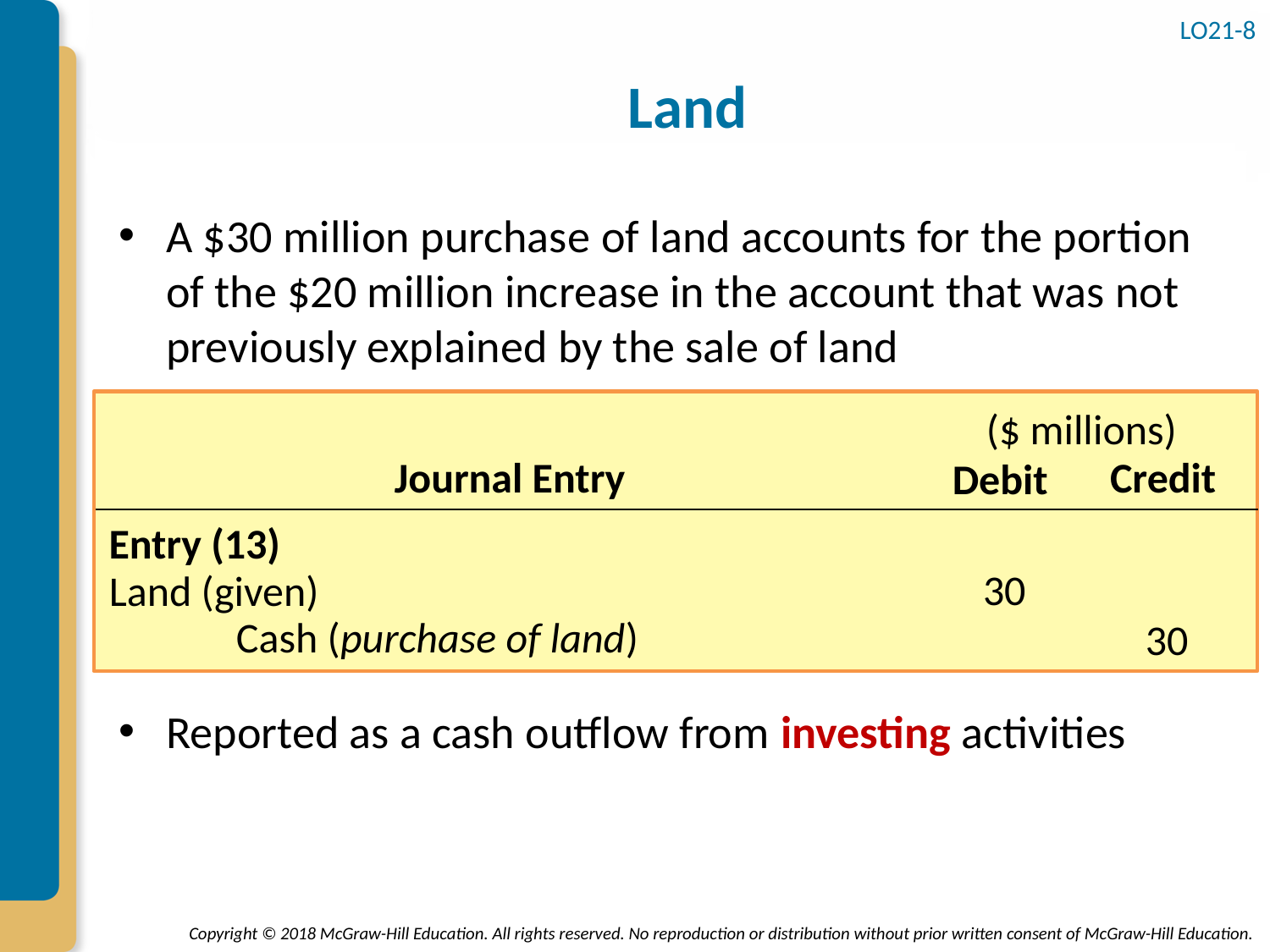

# Land
LO21-8
A $30 million purchase of land accounts for the portion of the $20 million increase in the account that was not previously explained by the sale of land

Reported as a cash outflow from investing activities

($ millions)
Journal Entry
Credit
Debit
Entry (13)
30
Land (given)
	Cash (purchase of land)
30